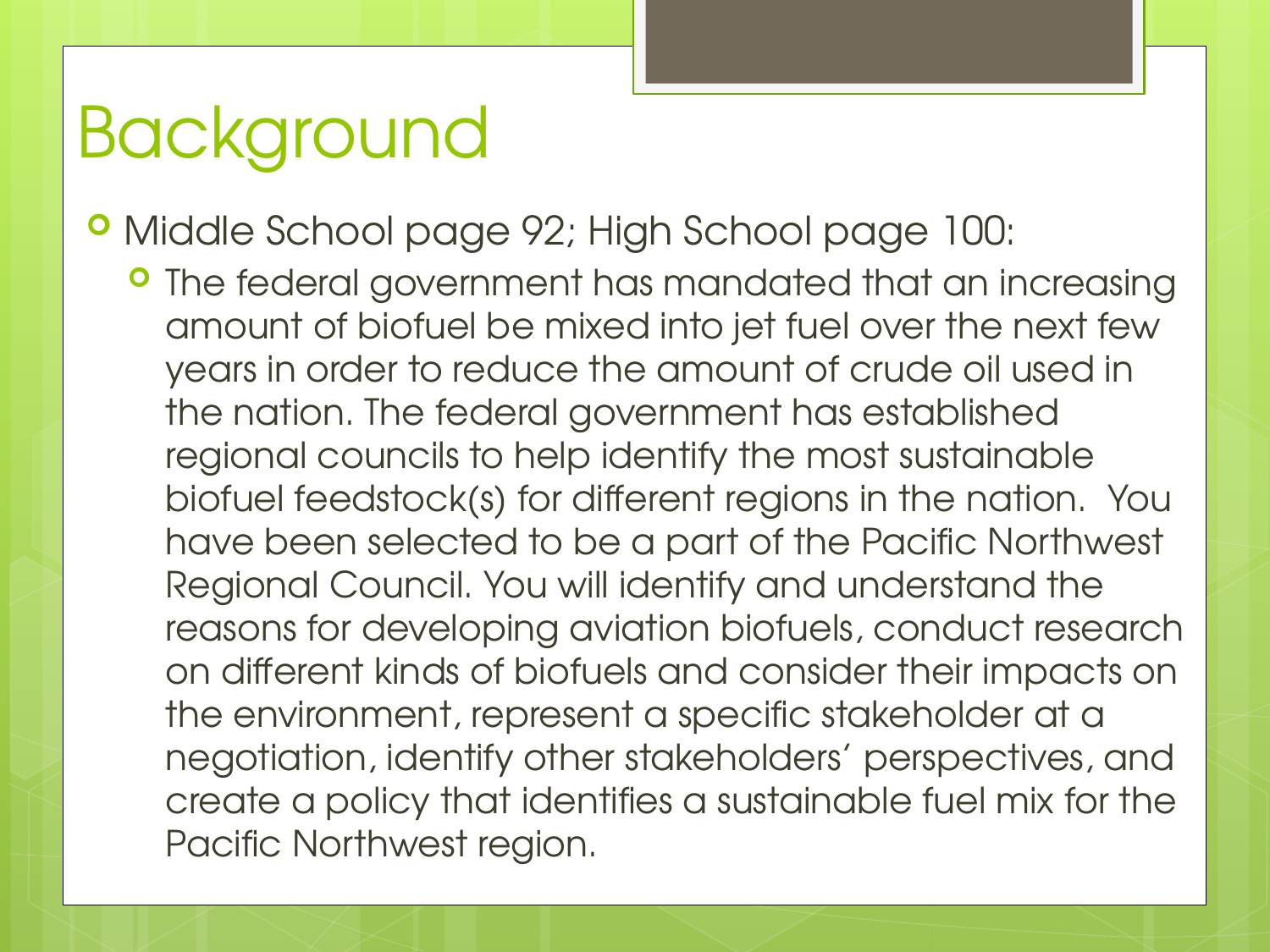

# Background
Middle School page 92; High School page 100:
The federal government has mandated that an increasing amount of biofuel be mixed into jet fuel over the next few years in order to reduce the amount of crude oil used in the nation. The federal government has established regional councils to help identify the most sustainable biofuel feedstock(s) for different regions in the nation.  You have been selected to be a part of the Pacific Northwest Regional Council. You will identify and understand the reasons for developing aviation biofuels, conduct research on different kinds of biofuels and consider their impacts on the environment, represent a specific stakeholder at a negotiation, identify other stakeholders’ perspectives, and create a policy that identifies a sustainable fuel mix for the Pacific Northwest region.